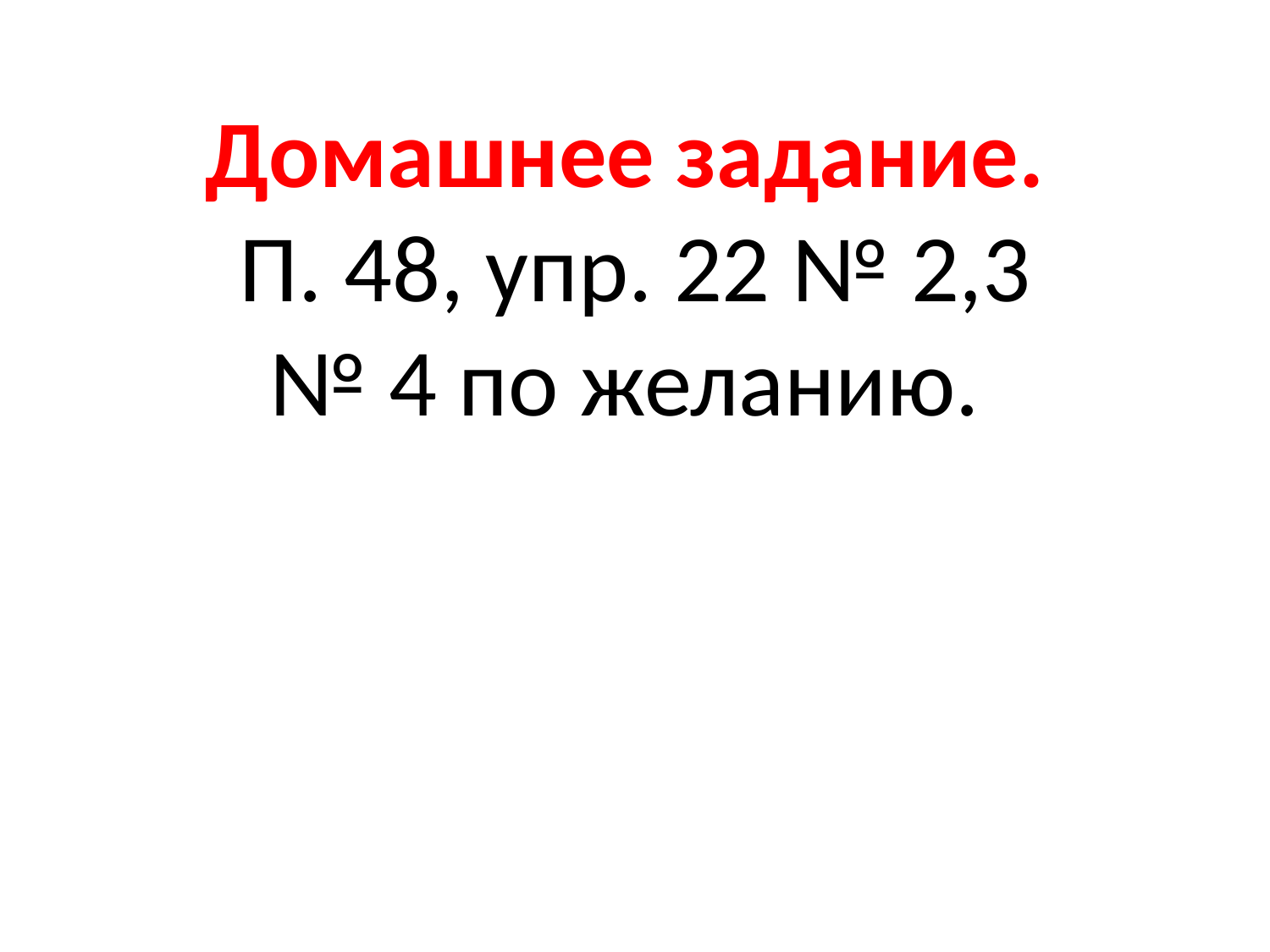

Домашнее задание.
 П. 48, упр. 22 № 2,3
№ 4 по желанию.